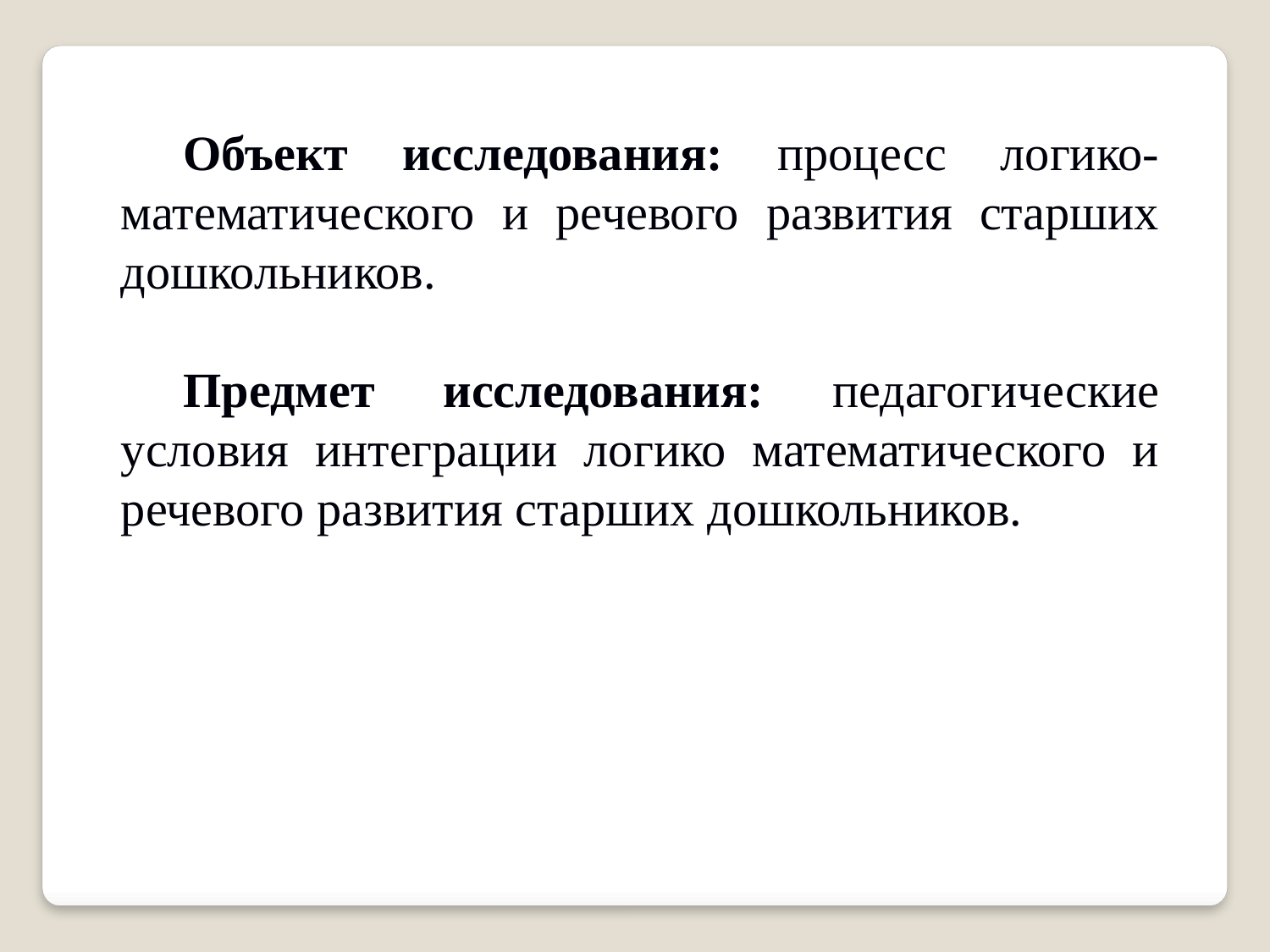

Объект исследования: процесс логико-математического и речевого развития старших дошкольников.

Предмет исследования: педагогические условия интеграции логико математического и речевого развития старших дошкольников.